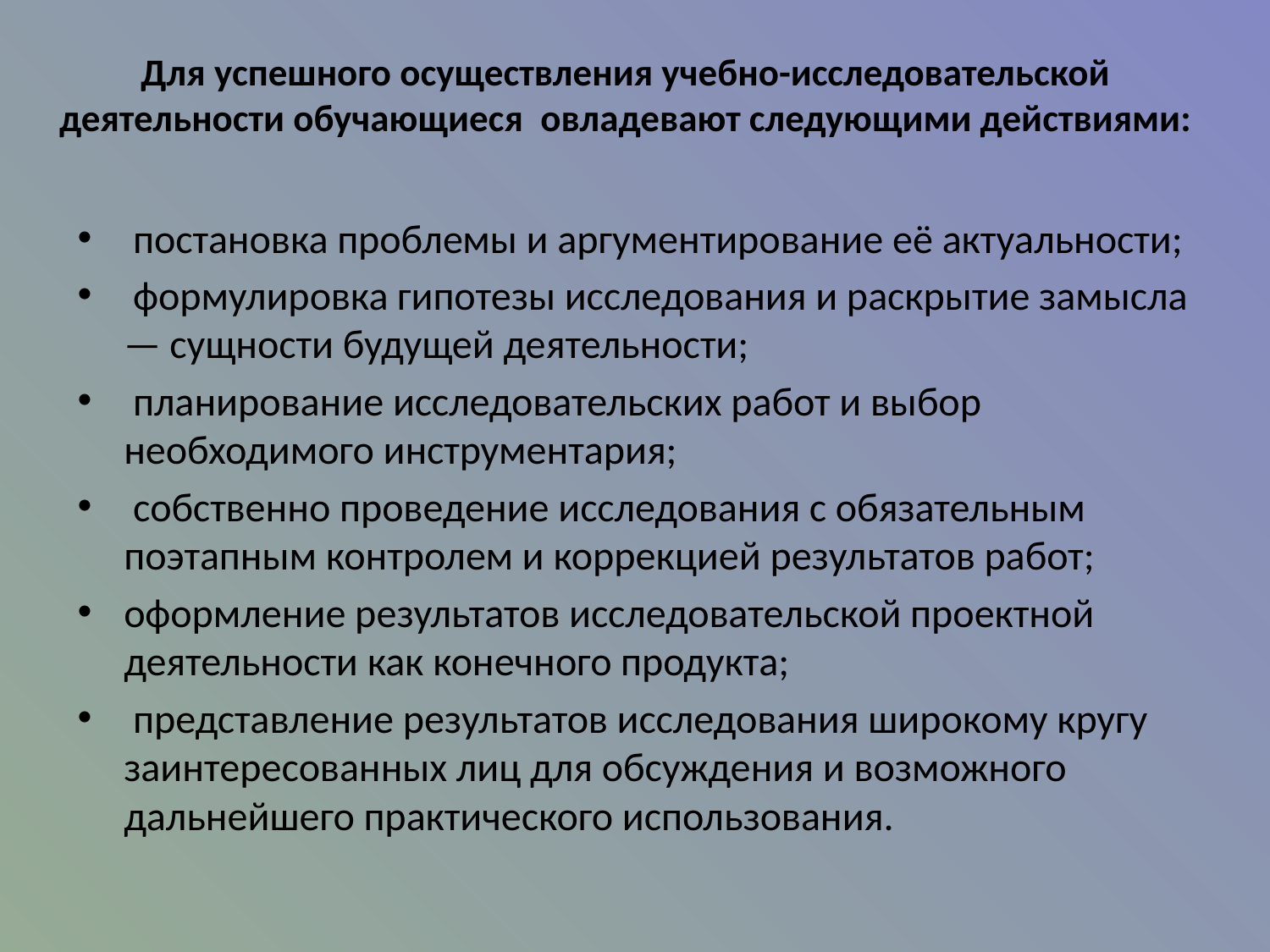

# Для успешного осуществления учебно-исследовательской деятельности обучающиеся  овладевают следующими действиями:
 постановка проблемы и аргументирование её актуальности;
 формулировка гипотезы исследования и раскрытие замысла — сущности будущей деятельности;
 планирование исследовательских работ и выбор необходимого инструментария;
 собственно проведение исследования с обязательным поэтапным контролем и коррекцией результатов работ;
оформление результатов исследовательской проектной деятельности как конечного продукта;
 представление результатов исследования широкому кругу заинтересованных лиц для обсуждения и возможного дальнейшего практического использования.